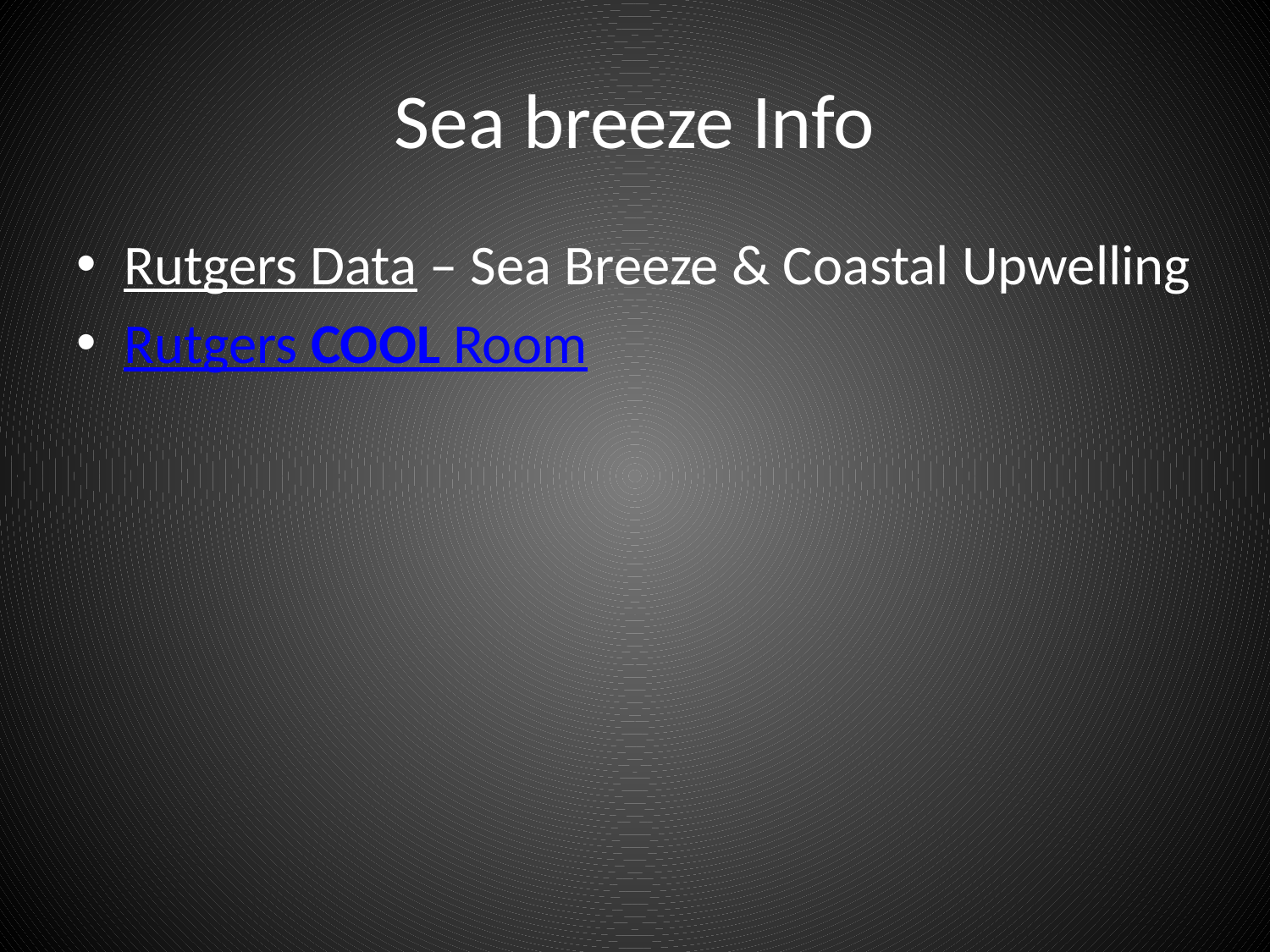

# Sea breeze Info
Rutgers Data – Sea Breeze & Coastal Upwelling
Rutgers COOL Room